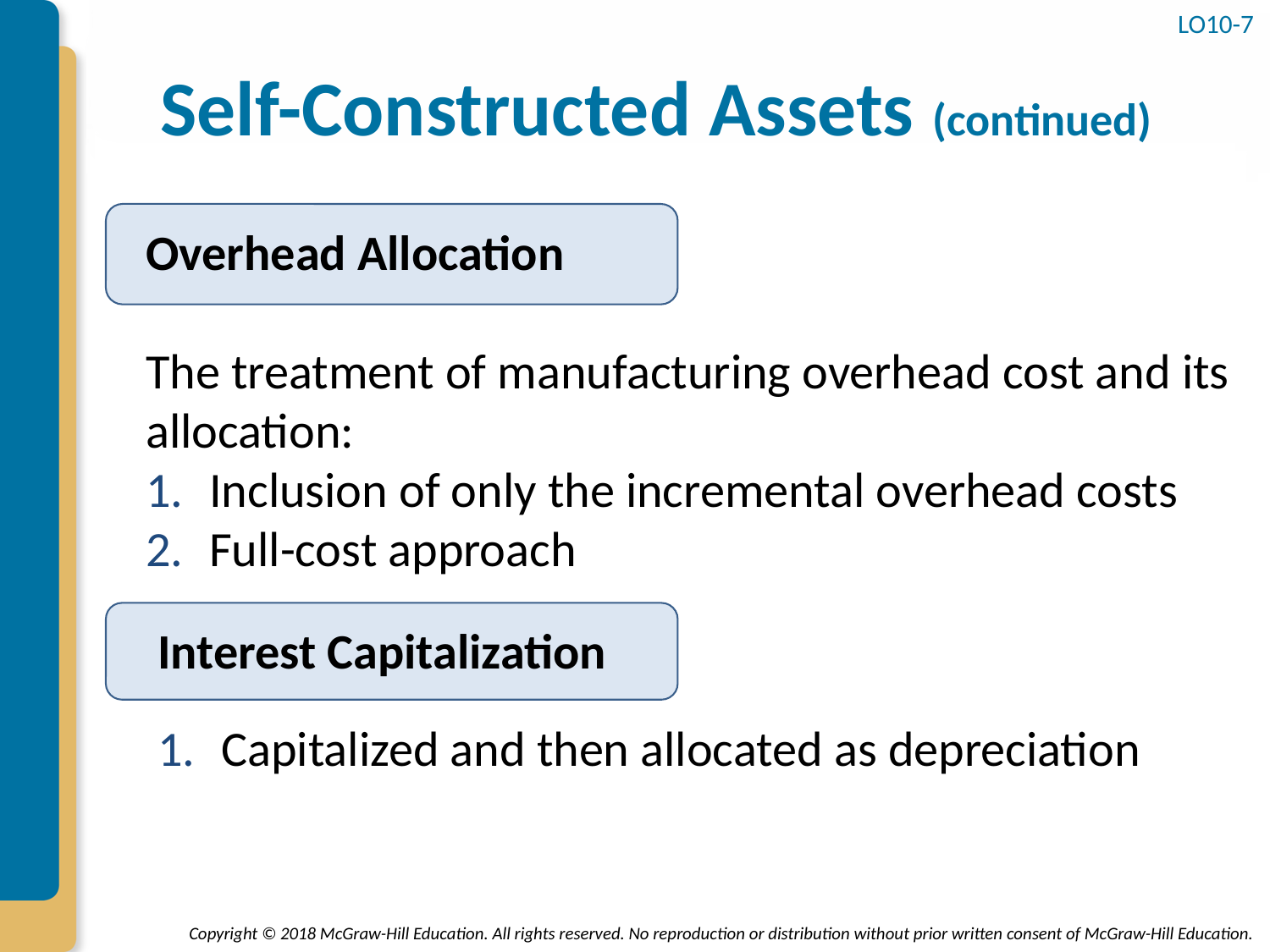

LO10-7
# Self-Constructed Assets (continued)

Overhead Allocation

The treatment of manufacturing overhead cost and its allocation:
Inclusion of only the incremental overhead costs
Full-cost approach

Interest Capitalization

Capitalized and then allocated as depreciation